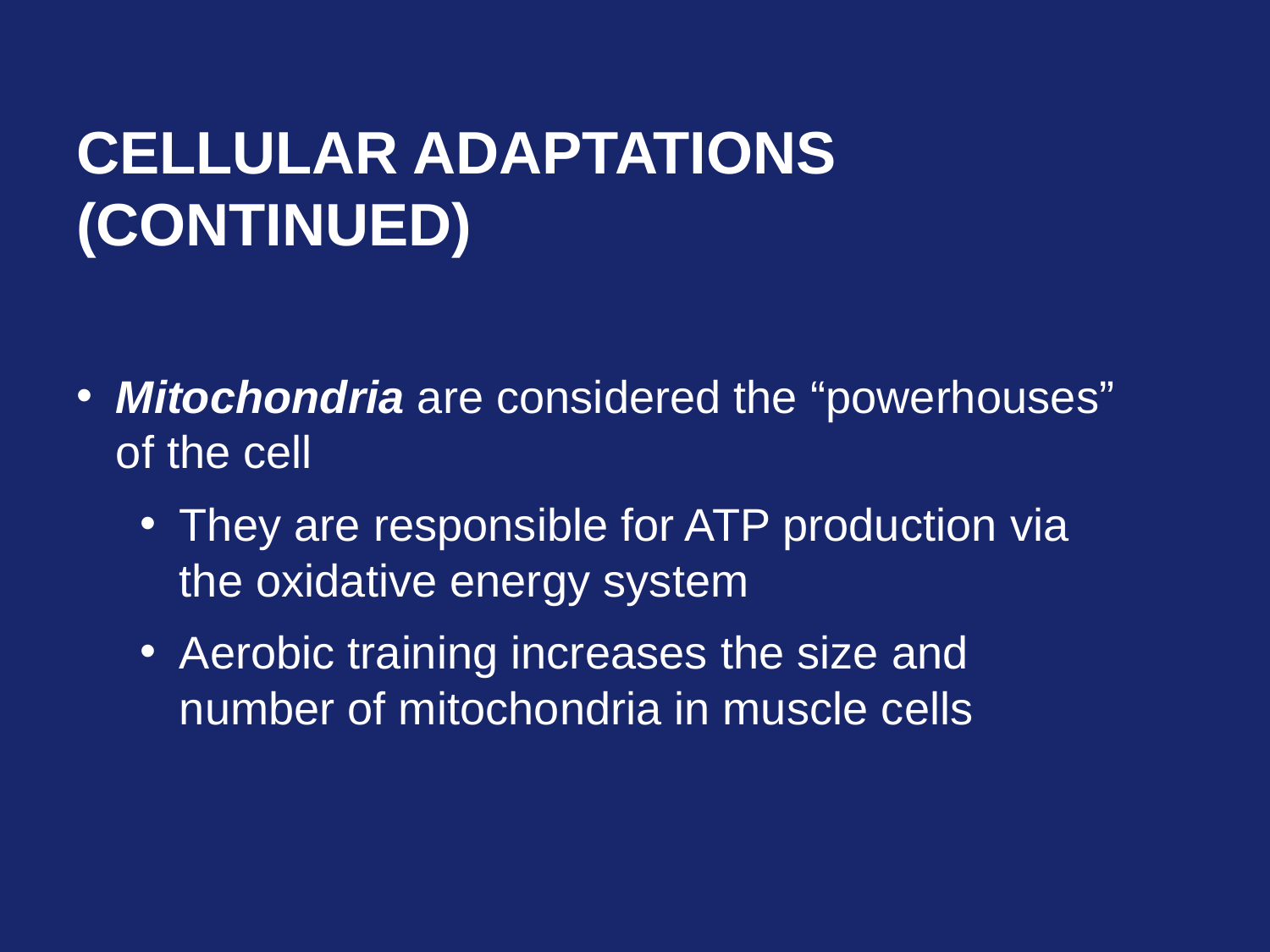

# Cellular Adaptations (continued)
Mitochondria are considered the “powerhouses” of the cell
They are responsible for ATP production via the oxidative energy system
Aerobic training increases the size and number of mitochondria in muscle cells